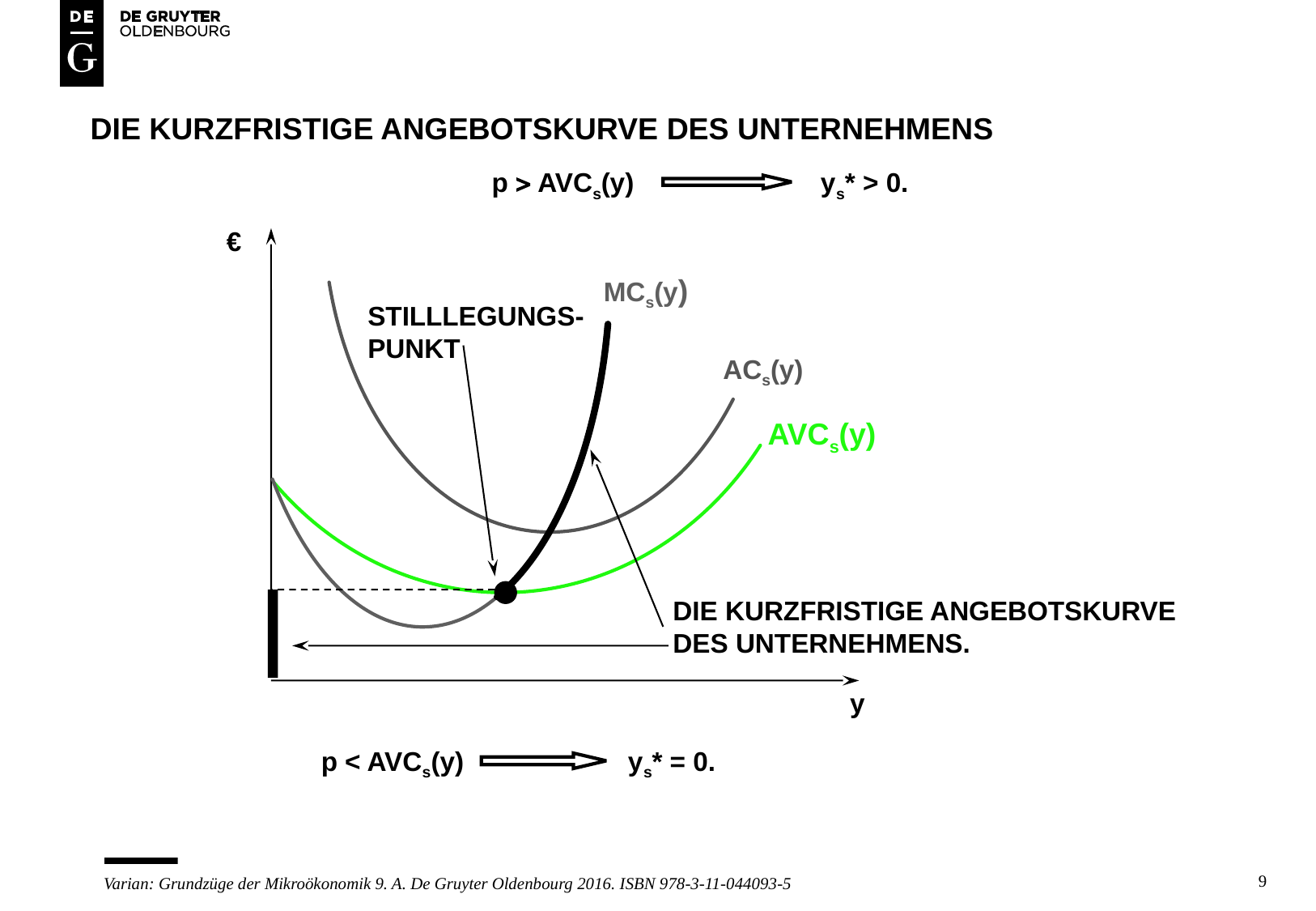

# DIE KURZFRISTIGE ANGEBOTSKURVE DES UNTERNEHMENS

p > AVCs(y)                         ys* > 0.

MCs(y)

ACs(y)
AVCs(y)

DIE KURZFRISTIGE ANGEBOTSKURVE
DES UNTERNEHMENS.

y

p < AVCs(y)                      ys* = 0.

€
STILLLEGUNGS-
PUNKT

9
Varian: Grundzüge der Mikroökonomik 9. A. De Gruyter Oldenbourg 2016. ISBN 978-3-11-044093-5